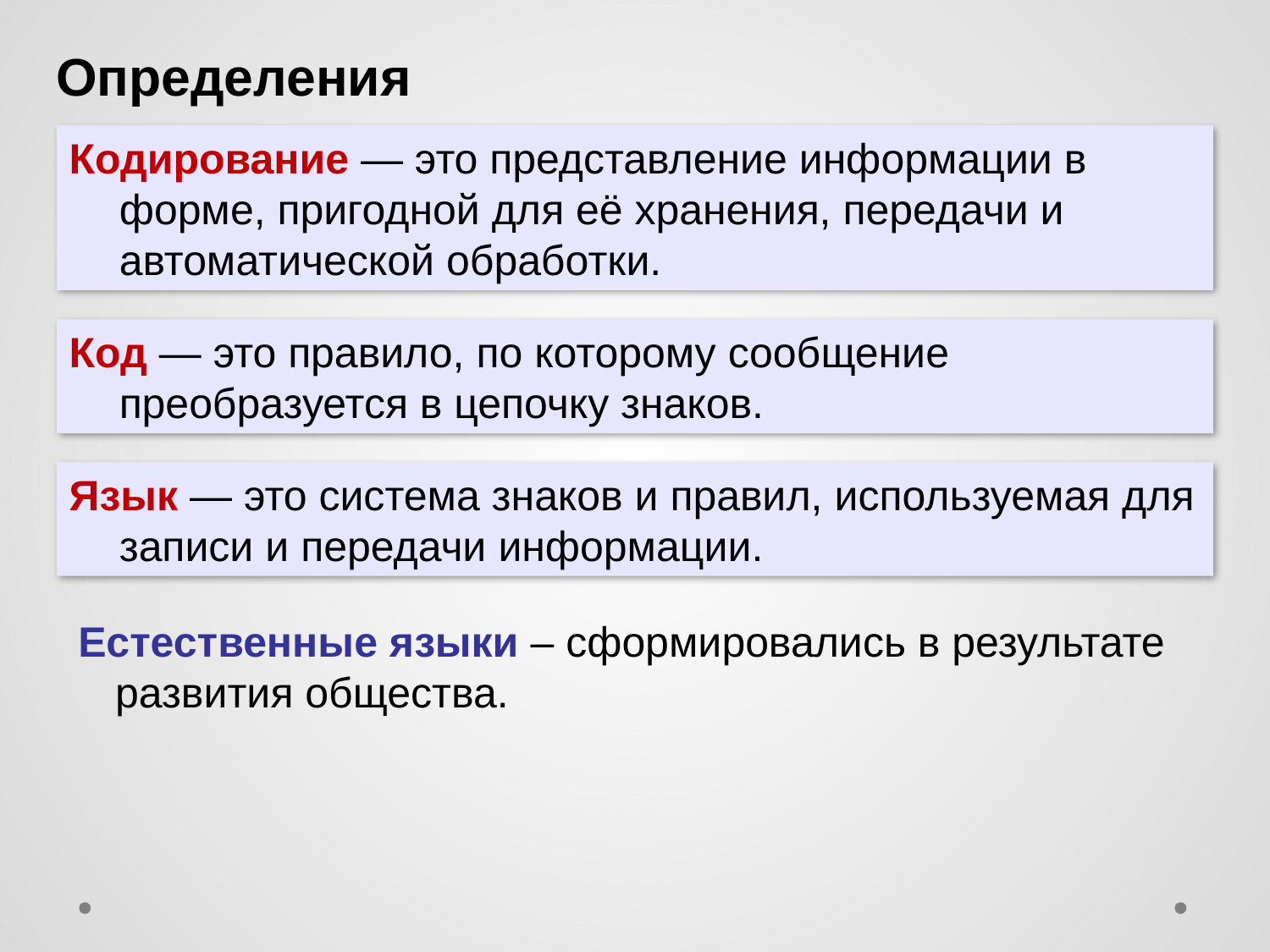

Определения
Кодирование — это представление информации в форме, пригодной для её хранения, передачи и автоматической обработки.
Код — это правило, по которому сообщение преобразуется в цепочку знаков.
Язык — это система знаков и правил, используемая для записи и передачи информации.
Естественные языки – сформировались в результате развития общества.